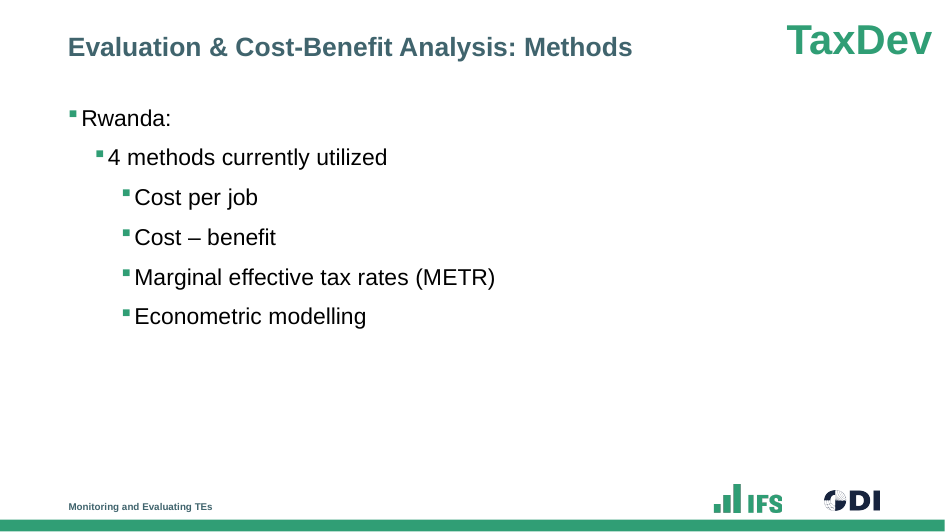

# Evaluation & Cost-Benefit Analysis: Methods
Rwanda:
4 methods currently utilized
Cost per job
Cost – benefit
Marginal effective tax rates (METR)
Econometric modelling

Monitoring and Evaluating TEs